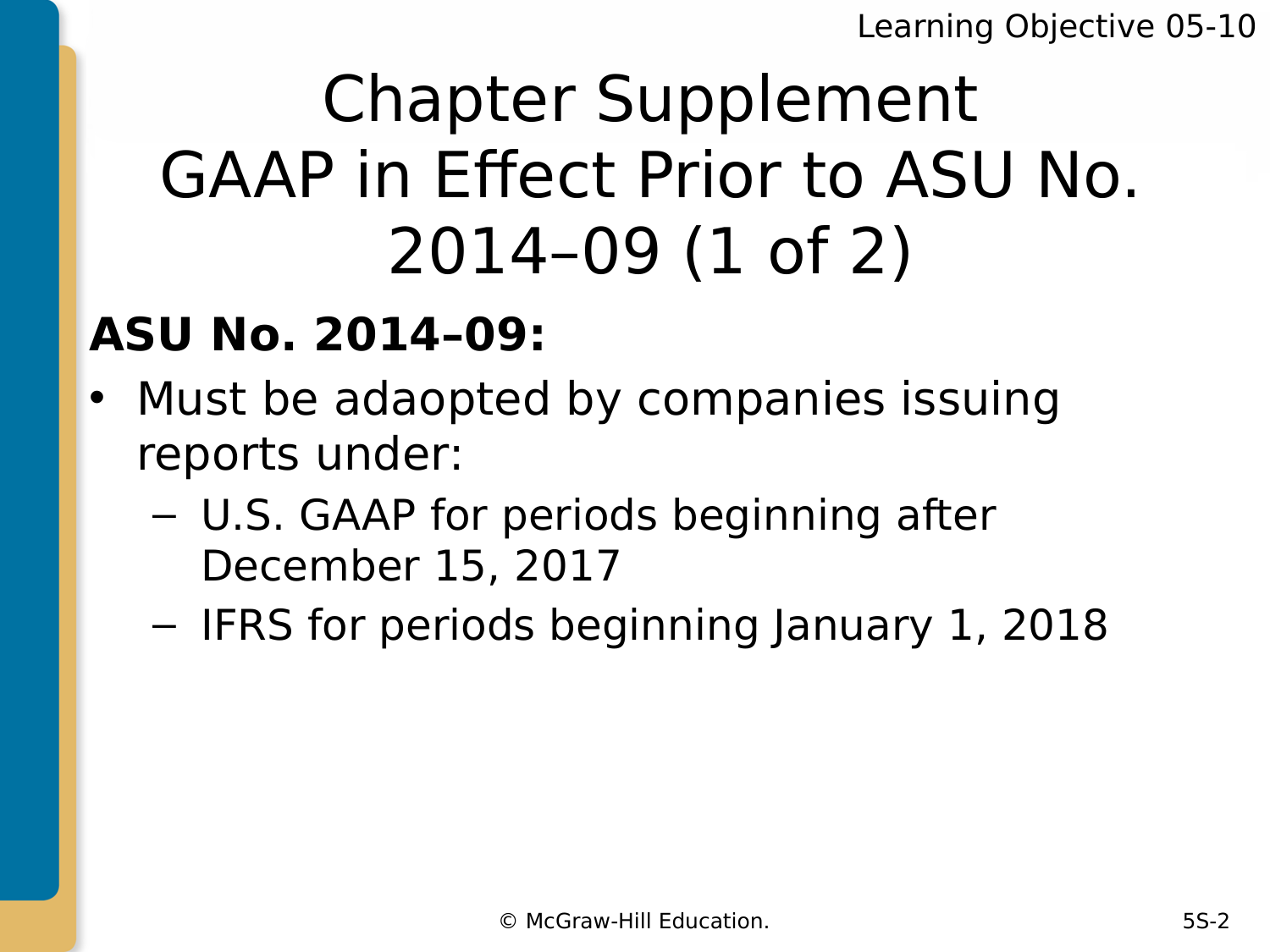

Learning Objective 05-10
# Chapter Supplement GAAP in Effect Prior to ASU No. 2014–09 (1 of 2)
ASU No. 2014–09:
Must be adaopted by companies issuing reports under:
U.S. GAAP for periods beginning after December 15, 2017
IFRS for periods beginning January 1, 2018